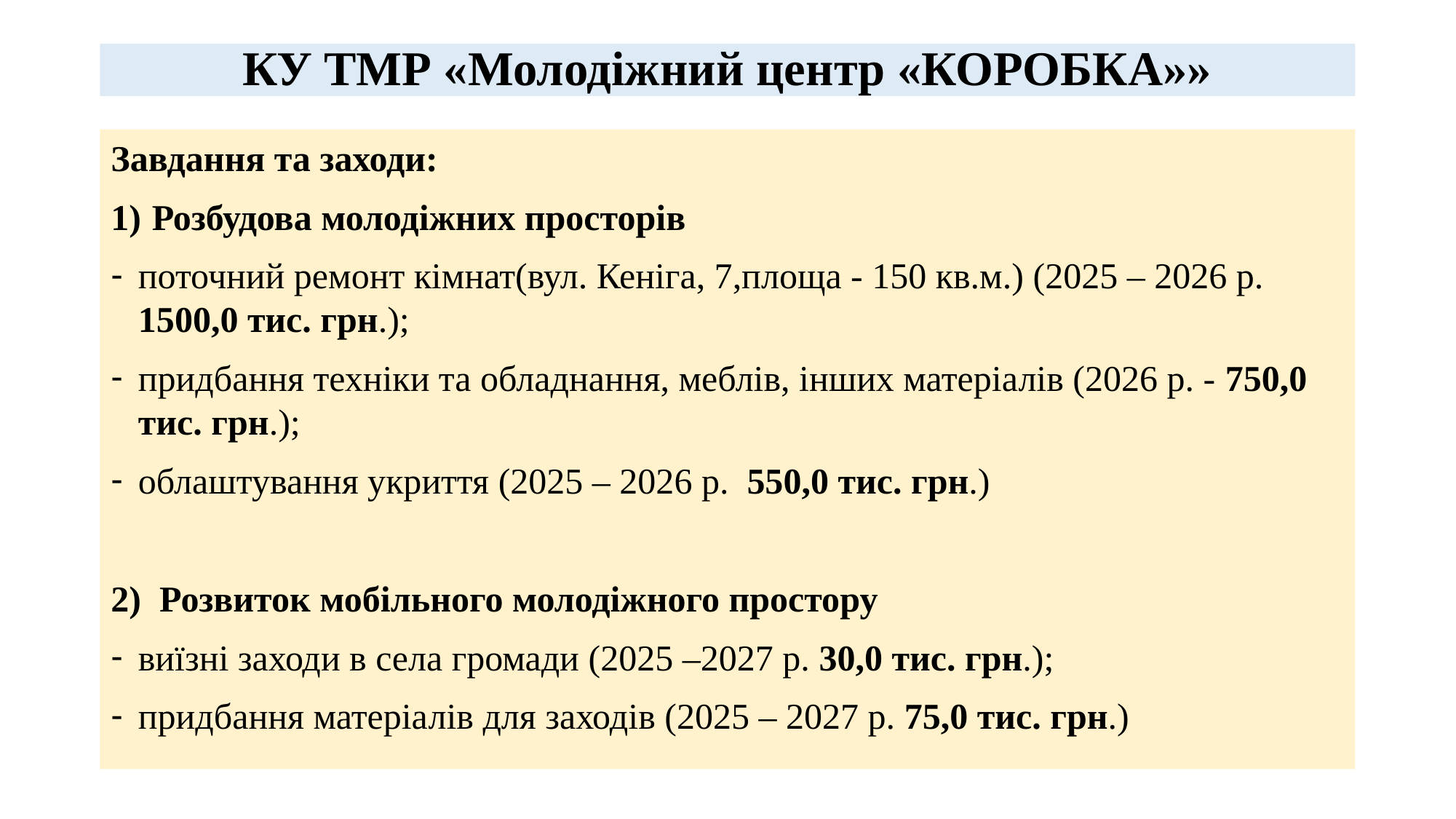

# КУ ТМР «Молодіжний центр «КОРОБКА»»
Завдання та заходи:
Розбудова молодіжних просторів
поточний ремонт кімнат(вул. Кеніга, 7,площа - 150 кв.м.) (2025 – 2026 р.  1500,0 тис. грн.);
придбання техніки та обладнання, меблів, інших матеріалів (2026 р. - 750,0 тис. грн.);
облаштування укриття (2025 – 2026 р.  550,0 тис. грн.)

2)  Розвиток мобільного молодіжного простору
виїзні заходи в села громади (2025 –2027 р. 30,0 тис. грн.);
придбання матеріалів для заходів (2025 – 2027 р. 75,0 тис. грн.)